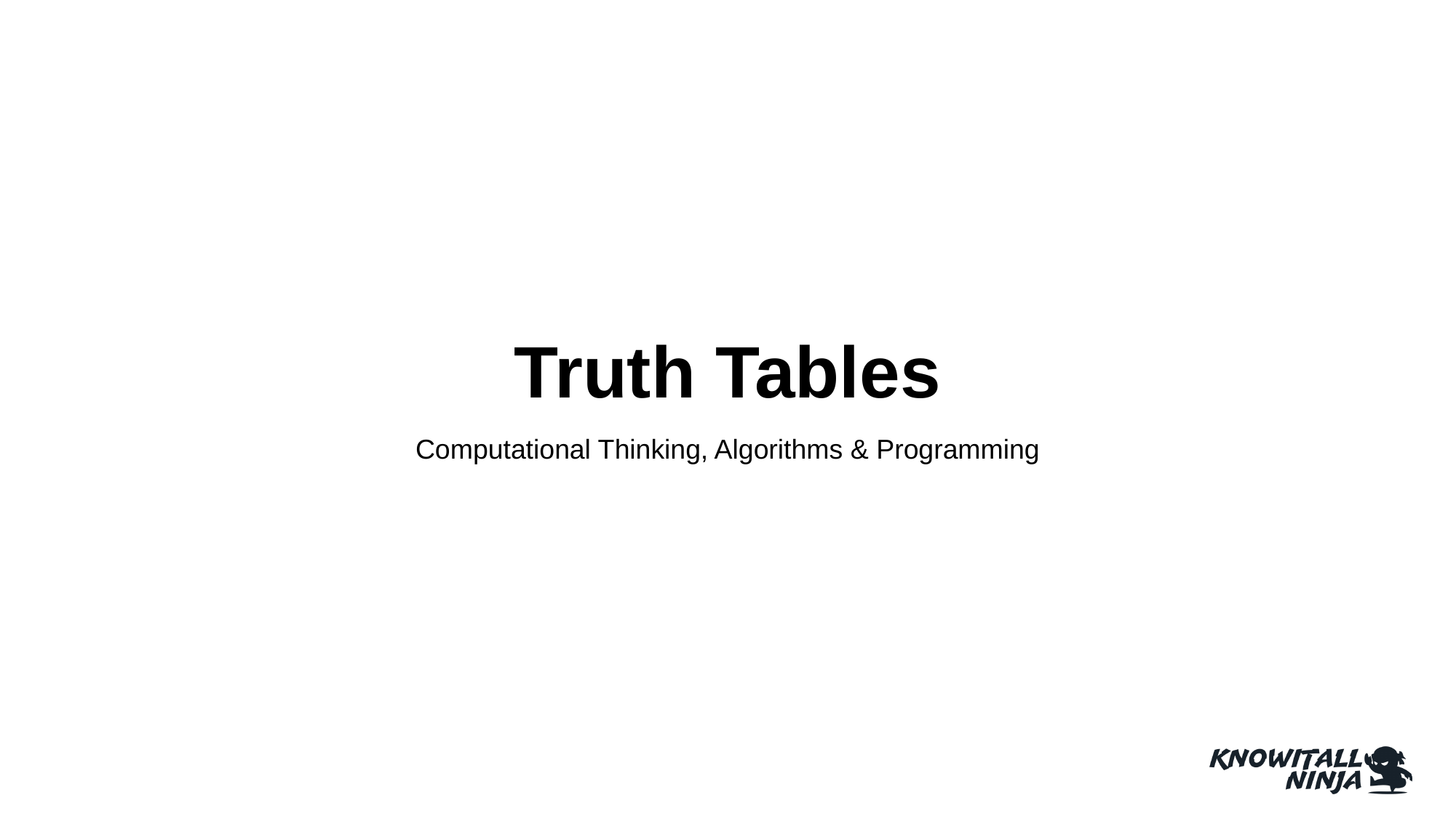

# Truth Tables
Computational Thinking, Algorithms & Programming